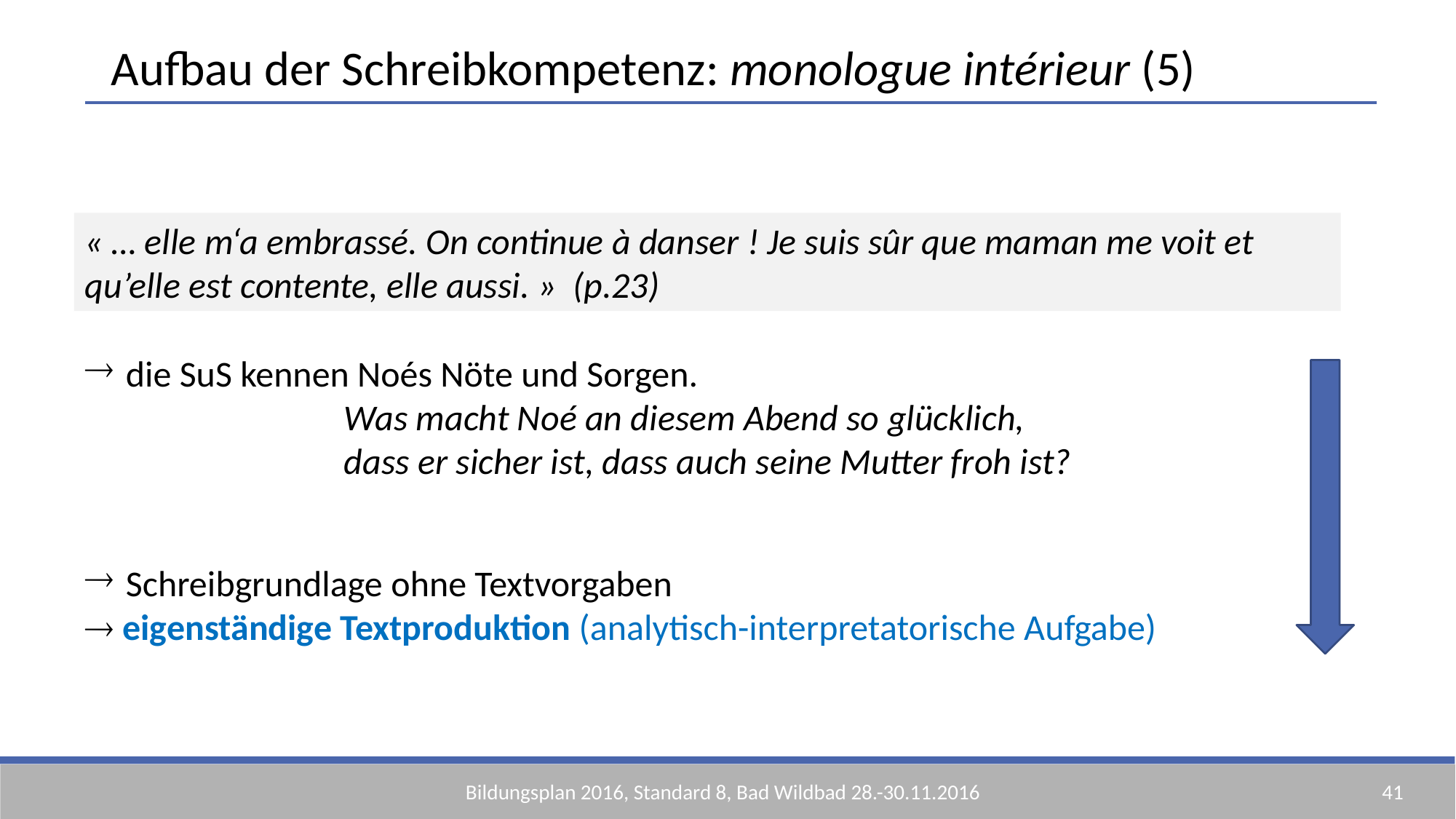

Aufbau der Schreibkompetenz: monologue intérieur (5)
« … elle m‘a embrassé. On continue à danser ! Je suis sûr que maman me voit et qu’elle est contente, elle aussi. »  (p.23)
die SuS kennen Noés Nöte und Sorgen.
		Was macht Noé an diesem Abend so glücklich,
		dass er sicher ist, dass auch seine Mutter froh ist?

Schreibgrundlage ohne Textvorgaben
→ eigenständige Textproduktion (analytisch-interpretatorische Aufgabe)